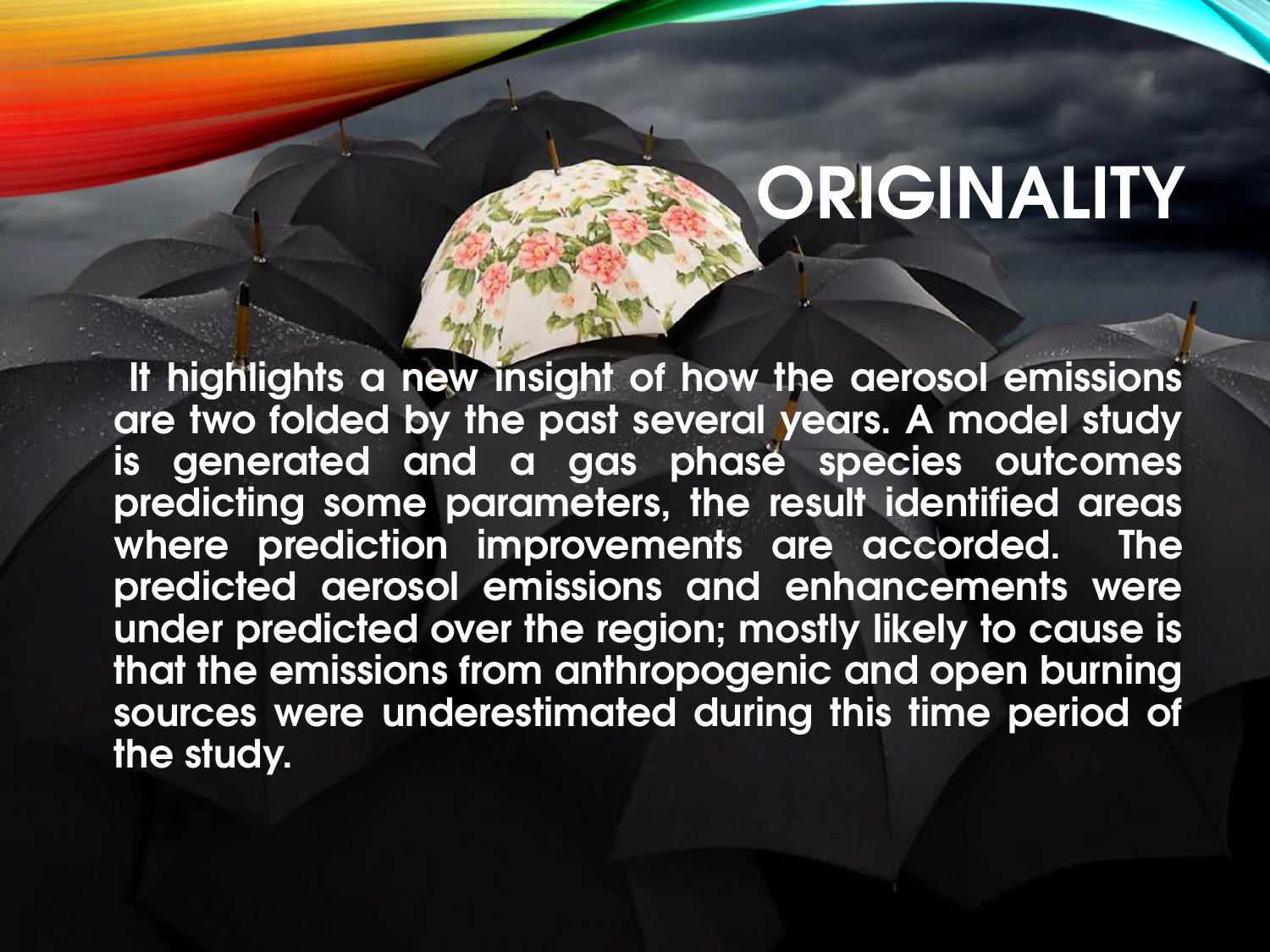

# originality

   It highlights a new insight of how the aerosol emissions are two folded by the past several years. A model study is generated and a gas phase species outcomes predicting some parameters, the result identified areas where prediction improvements are accorded.  The predicted aerosol emissions and enhancements were under predicted over the region; mostly likely to cause is that the emissions from anthropogenic and open burning sources were underestimated during this time period of the study.